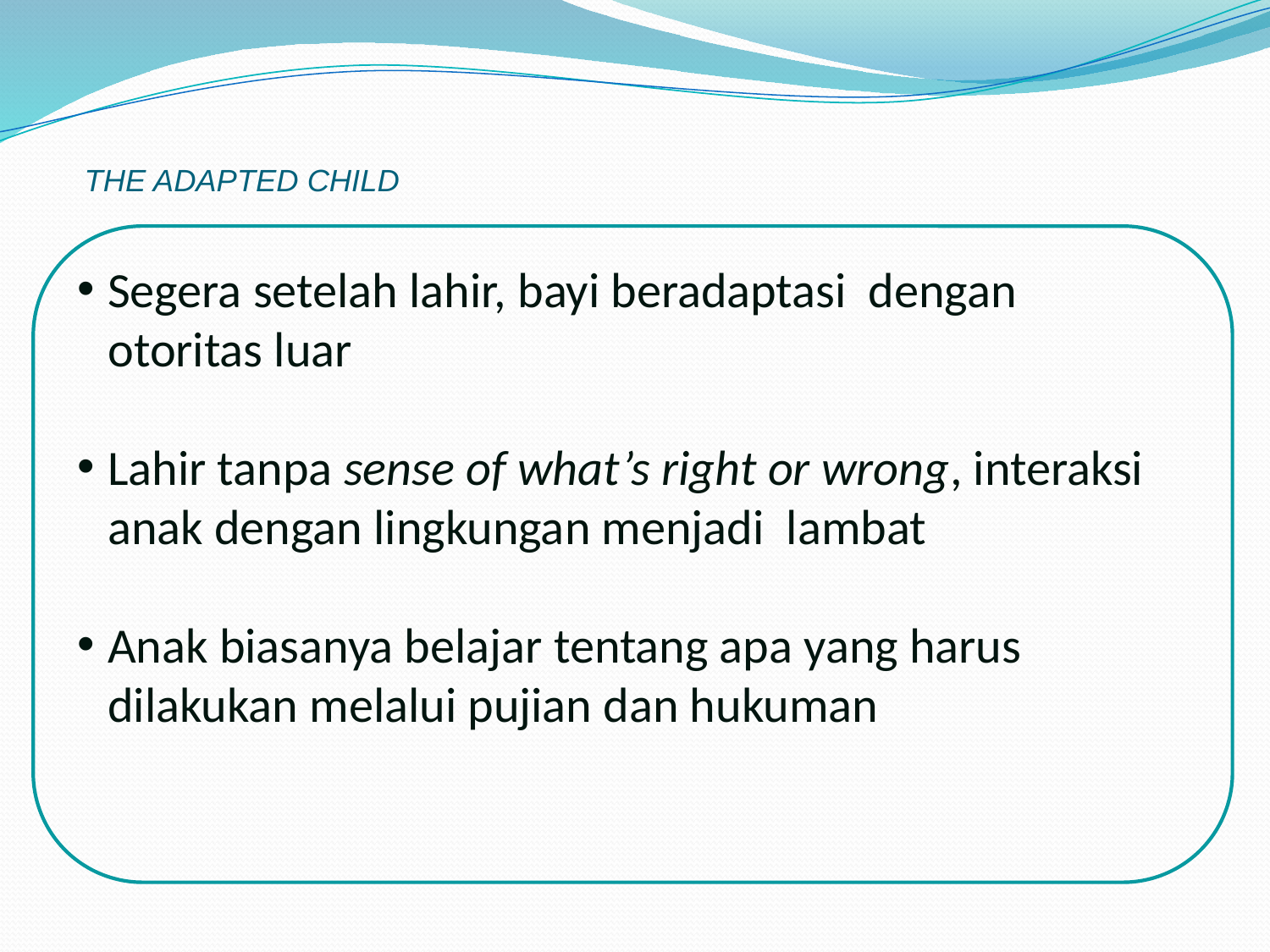

# THE ADAPTED CHILD

Segera setelah lahir, bayi beradaptasi  dengan   otoritas luar

Lahir tanpa sense of what’s right or wrong, interaksi anak dengan lingkungan menjadi  lambat

Anak biasanya belajar tentang apa yang harus dilakukan melalui pujian dan hukuman